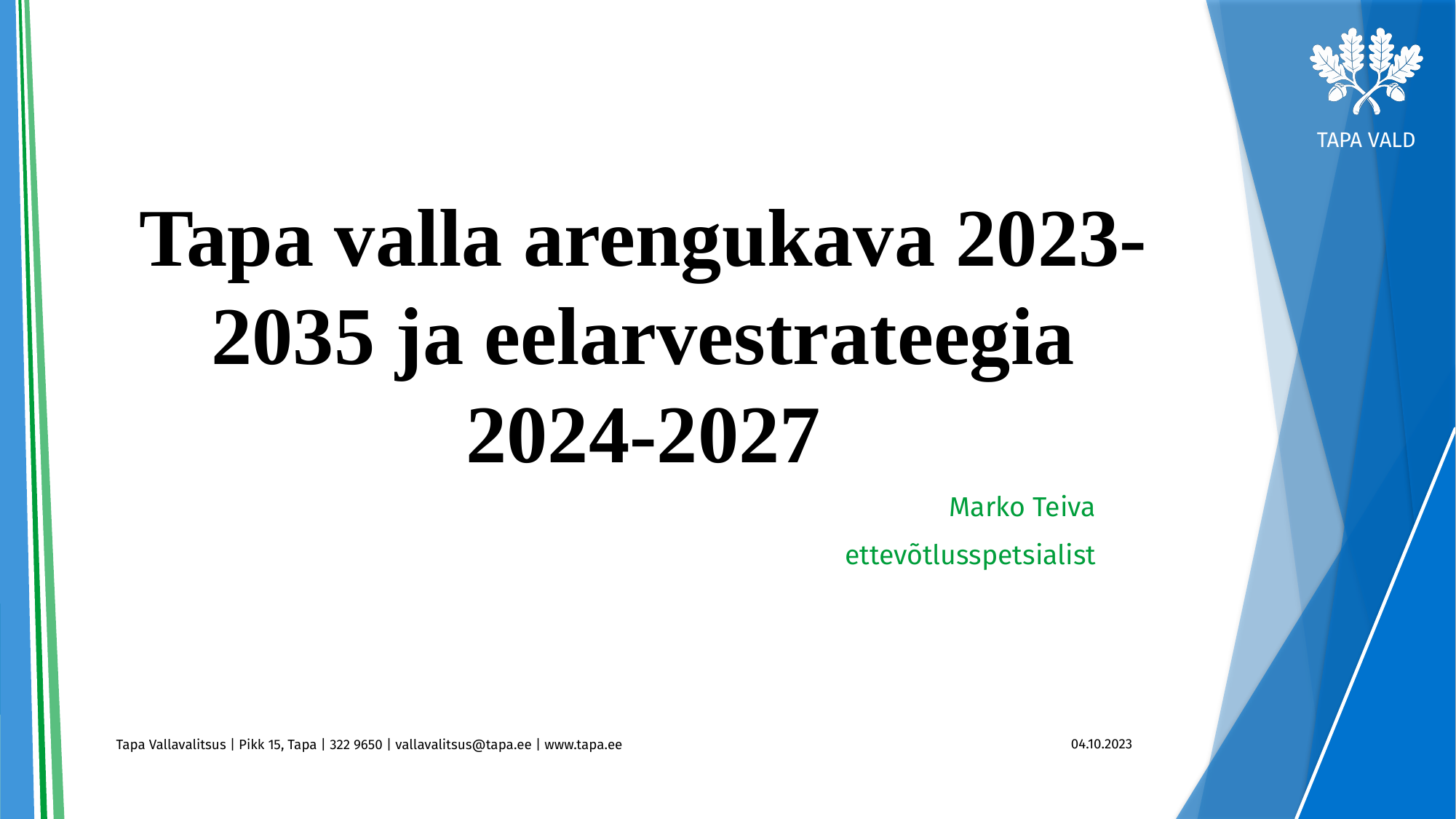

# Tapa valla arengukava 2023-2035 ja eelarvestrateegia 2024-2027
Marko Teiva
ettevõtlusspetsialist
04.10.2023
Tapa Vallavalitsus | Pikk 15, Tapa | 322 9650 | vallavalitsus@tapa.ee | www.tapa.ee